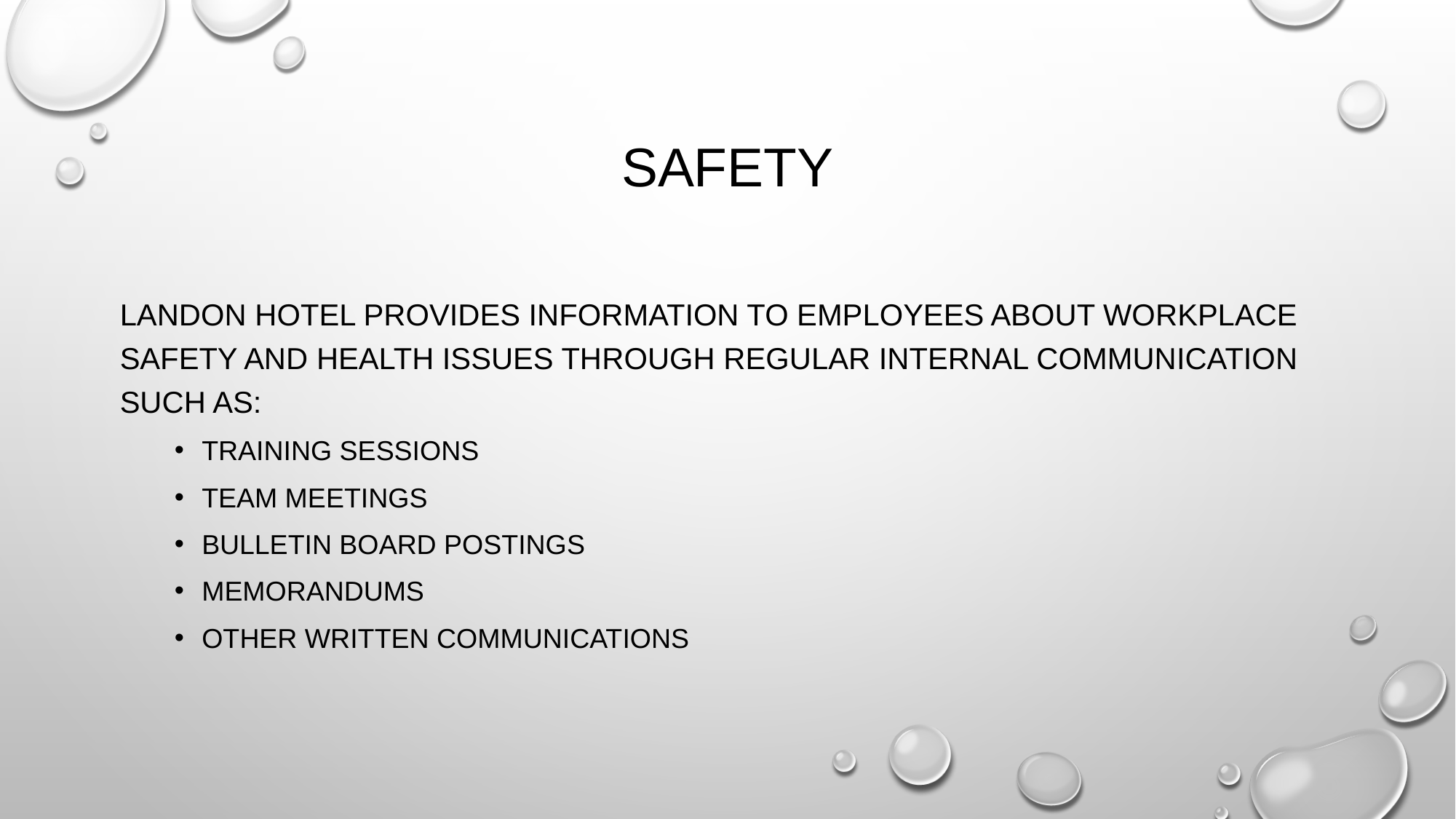

# Safety
Landon Hotel provides information to employees about workplace safety and health issues through regular internal communication such as:
Training sessions
Team meetings
Bulletin board postings
Memorandums
Other written communications